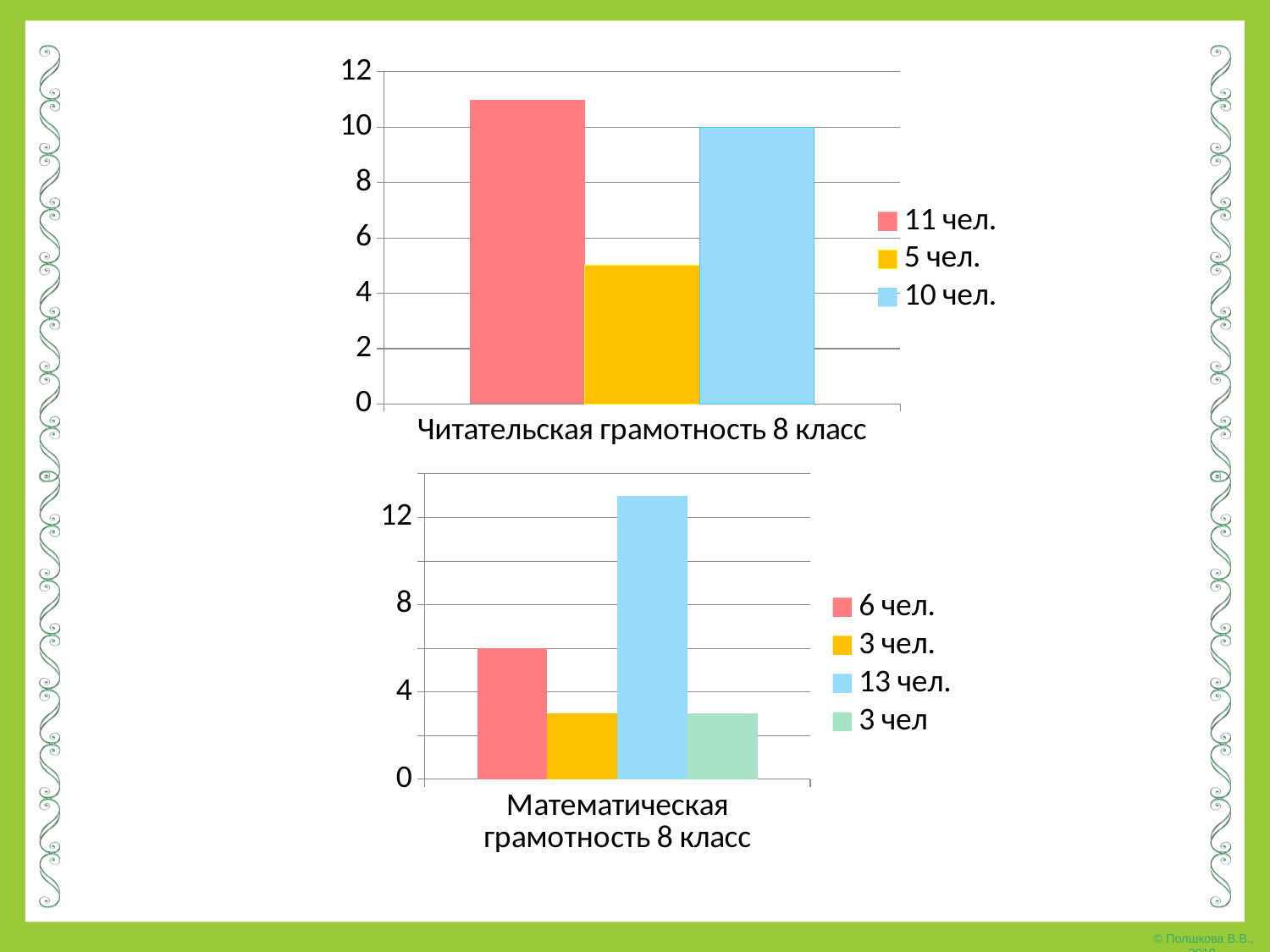

### Chart

| Category | 11 чел. | 5 чел. | 10 чел. |
|---|---|---|---|
| Читательская грамотность 8 класс | 11.0 | 5.0 | 10.0 |

### Chart

| Category | 6 чел. | 3 чел. | 13 чел. | 3 чел |
|---|---|---|---|---|
| Математическая грамотность 8 класс | 6.0 | 3.0 | 13.0 | 3.0 |